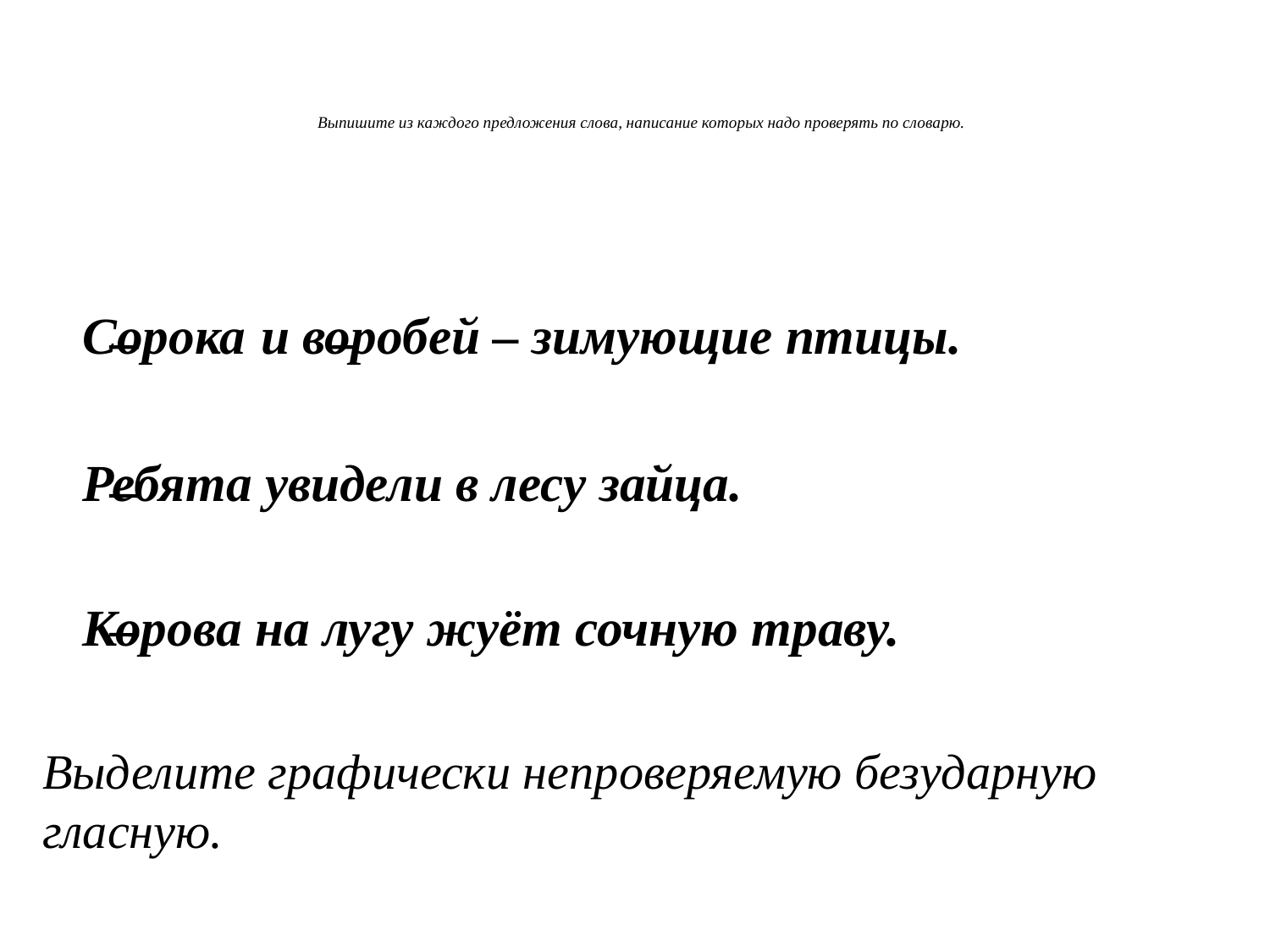

# Выпишите из каждого предложения слова, написание которых надо проверять по словарю.

Сорока и воробей – зимующие птицы.

Ребята увидели в лесу зайца.

Корова на лугу жуёт сочную траву.
Выделите графически непроверяемую безударную гласную.